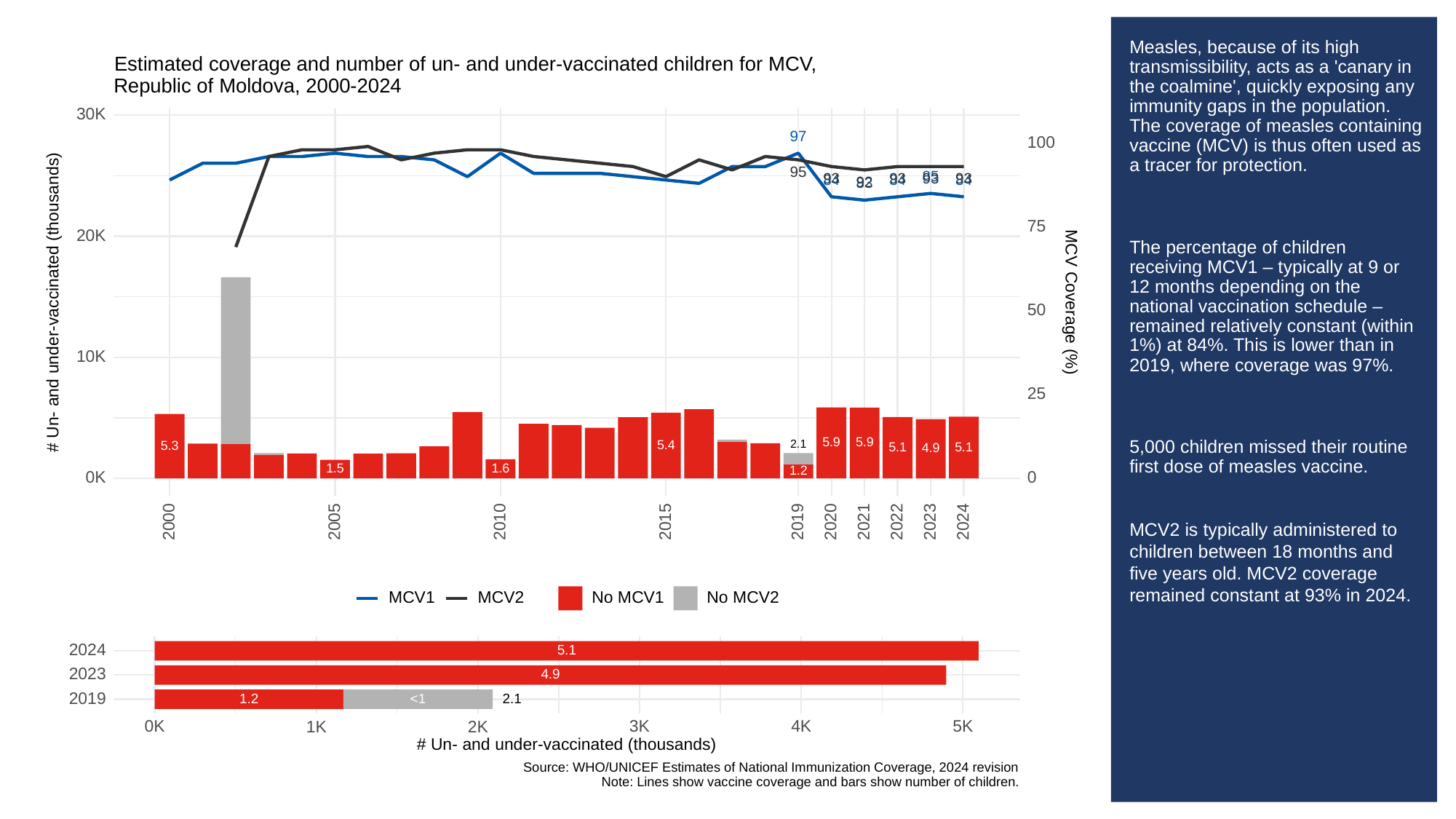

# Measles, because of its high transmissibility, acts as a 'canary in the coalmine', quickly exposing any immunity gaps in the population. The coverage of measles containing vaccine (MCV) is thus often used as a tracer for protection.

The percentage of children receiving MCV1 – typically at 9 or 12 months depending on the national vaccination schedule – remained relatively constant (within 1%) at 84%. This is lower than in 2019, where coverage was 97%.

5,000 children missed their routine first dose of measles vaccine.

MCV2 is typically administered to children between 18 months and five years old. MCV2 coverage remained constant at 93% in 2024.

Estimated coverage and number of un- and under-vaccinated children for MCV,
Republic of Moldova, 2000-2024

30K

97
100

95
85
93
93
93
93
84
84
84

92
83
75
20K

# Un- and under-vaccinated (thousands)
MCV Coverage (%)

50
10K

25

5.9
5.9

2.1
5.4
5.3

5.1
5.1

4.9

1.6
1.5

1.2
0K
0

2023
2000
2005
2010
2015
2019
2020
2021
2022
2024

MCV1
MCV2
No MCV1
No MCV2

2024
5.1

2023
4.9

2019
1.2
<1
2.1

3K
0K
5K
1K
2K
4K
# Un- and under-vaccinated (thousands)
Source: WHO/UNICEF Estimates of National Immunization Coverage, 2024 revision
Note: Lines show vaccine coverage and bars show number of children.